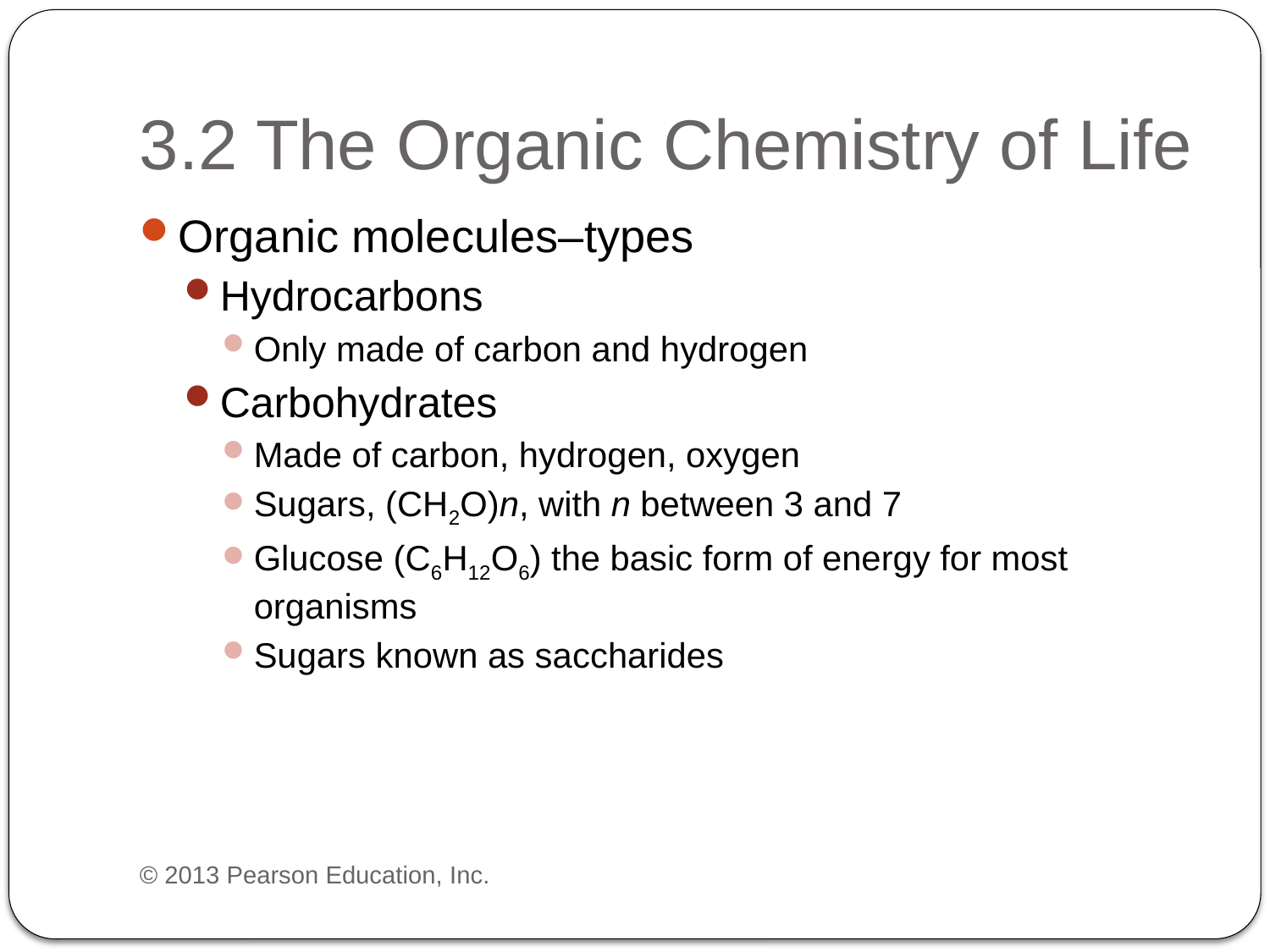

# 3.2 The Organic Chemistry of Life
Organic molecules–types
Hydrocarbons
Only made of carbon and hydrogen
Carbohydrates
Made of carbon, hydrogen, oxygen
Sugars, (CH2O)n, with n between 3 and 7
Glucose (C6H12O6) the basic form of energy for most organisms
Sugars known as saccharides

© 2013 Pearson Education, Inc.